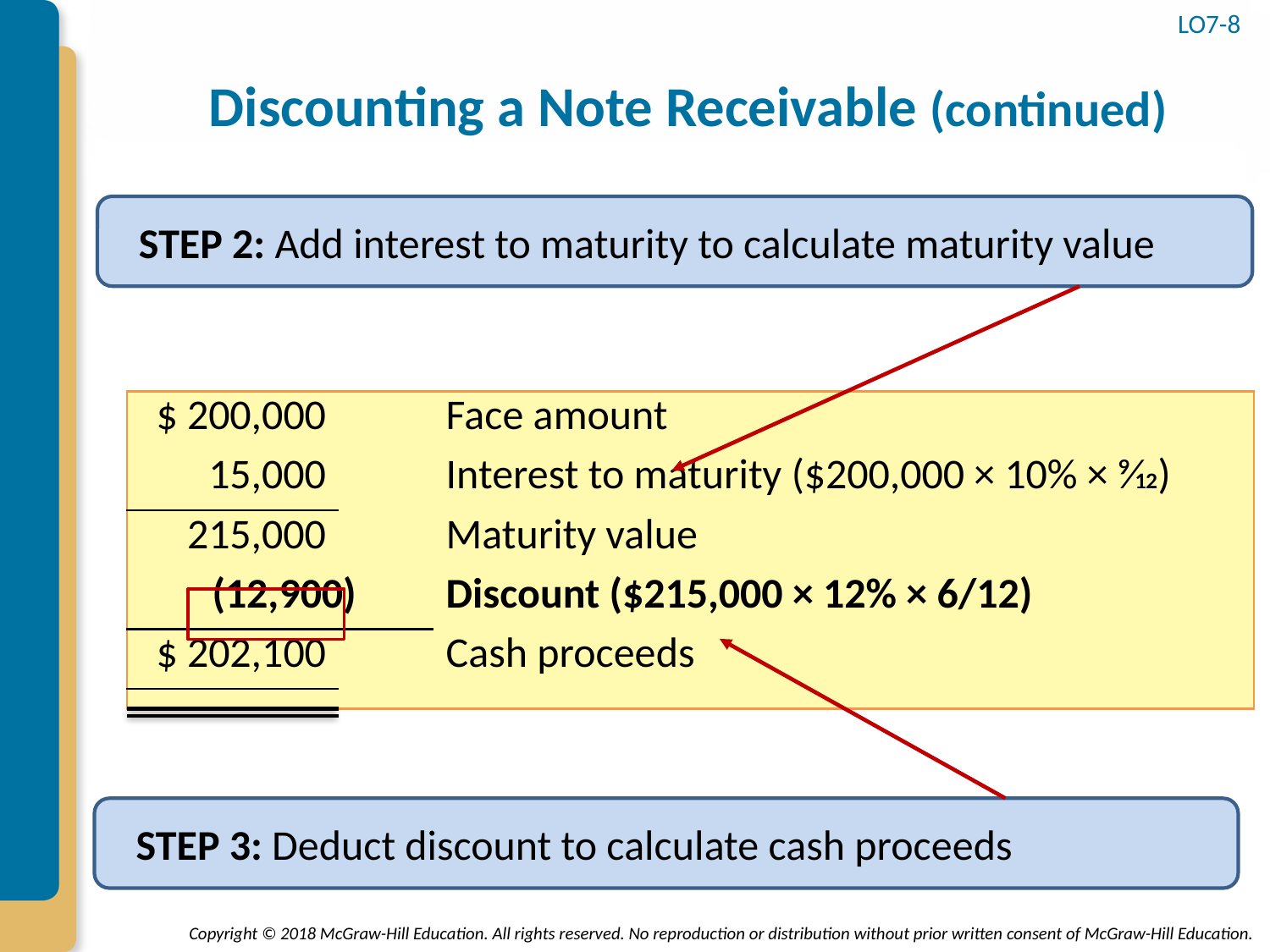

# Discounting a Note Receivable (continued)
LO7-8
STEP 2: Add interest to maturity to calculate maturity value
| $ 200,000 |  |  | Face amount |
| --- | --- | --- | --- |
| 15,000 |  |  | Interest to maturity ($200,000 × 10% × 9⁄12) |
| 215,000 |  |  | Maturity value |
| (12,900) |  |  | Discount ($215,000 × 12% × 6/12) |
| $ 202,100 |  |  | Cash proceeds |
|  |  |  |  |

STEP 3: Deduct discount to calculate cash proceeds